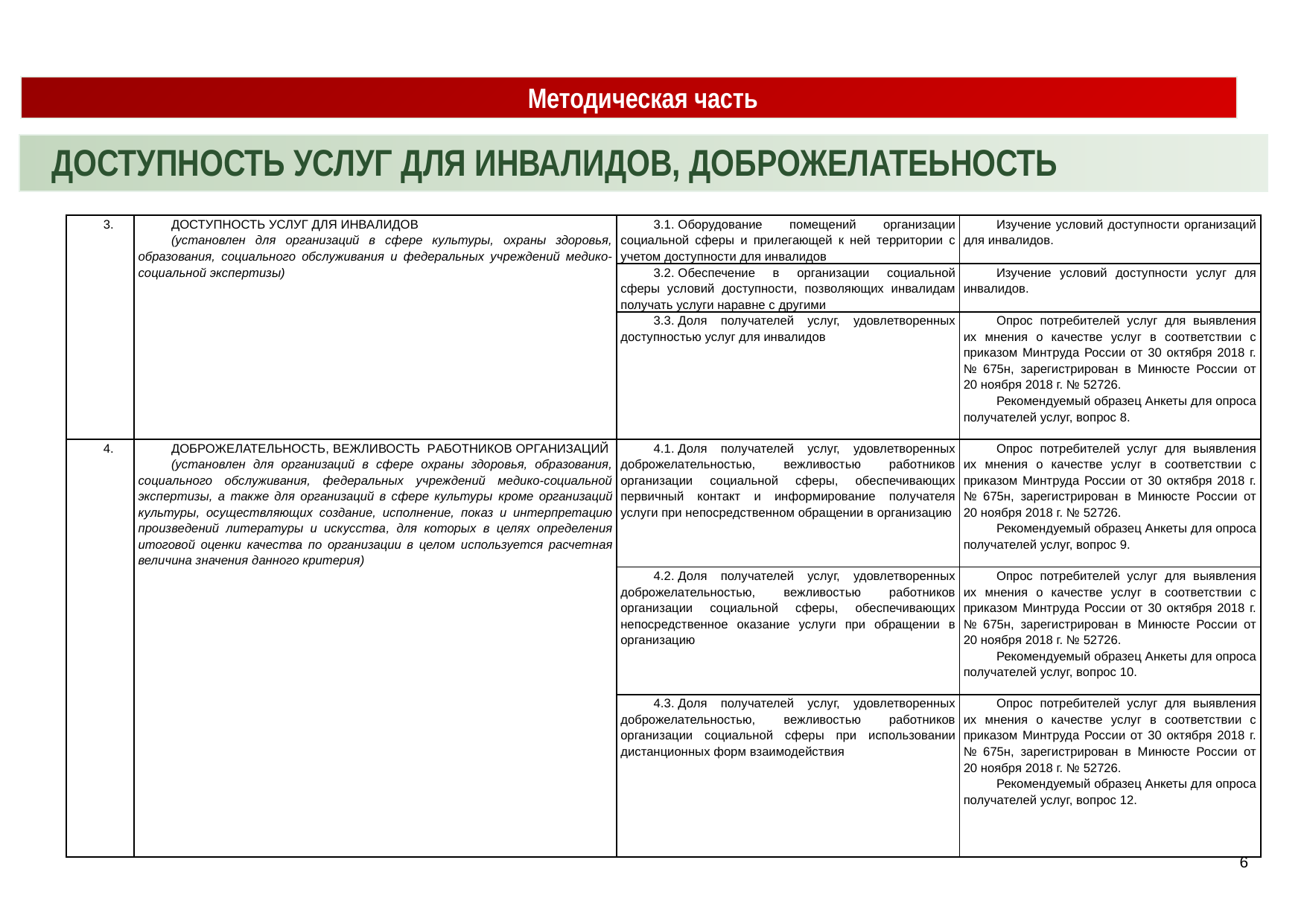

Методическая часть

ДОСТУПНОСТЬ УСЛУГ ДЛЯ ИНВАЛИДОВ, ДОБРОЖЕЛАТЕЬНОСТЬ
| 3. | ДОСТУПНОСТЬ УСЛУГ ДЛЯ ИНВАЛИДОВ (установлен для организаций в сфере культуры, охраны здоровья, образования, социального обслуживания и федеральных учреждений медико-социальной экспертизы) | 3.1. Оборудование помещений организации социальной сферы и прилегающей к ней территории с учетом доступности для инвалидов | Изучение условий доступности организаций для инвалидов. |
| --- | --- | --- | --- |
|  |  | 3.2. Обеспечение в организации социальной сферы условий доступности, позволяющих инвалидам получать услуги наравне с другими | Изучение условий доступности услуг для инвалидов. |
|  |  | 3.3. Доля получателей услуг, удовлетворенных доступностью услуг для инвалидов | Опрос потребителей услуг для выявления их мнения о качестве услуг в соответствии с приказом Минтруда России от 30 октября 2018 г. № 675н, зарегистрирован в Минюсте России от 20 ноября 2018 г. № 52726. Рекомендуемый образец Анкеты для опроса получателей услуг, вопрос 8. |
| 4. | ДОБРОЖЕЛАТЕЛЬНОСТЬ, ВЕЖЛИВОСТЬ РАБОТНИКОВ ОРГАНИЗАЦИЙ (установлен для организаций в сфере охраны здоровья, образования, социального обслуживания, федеральных учреждений медико-социальной экспертизы, а также для организаций в сфере культуры кроме организаций культуры, осуществляющих создание, исполнение, показ и интерпретацию произведений литературы и искусства, для которых в целях определения итоговой оценки качества по организации в целом используется расчетная величина значения данного критерия) | 4.1. Доля получателей услуг, удовлетворенных доброжелательностью, вежливостью работников организации социальной сферы, обеспечивающих первичный контакт и информирование получателя услуги при непосредственном обращении в организацию | Опрос потребителей услуг для выявления их мнения о качестве услуг в соответствии с приказом Минтруда России от 30 октября 2018 г. № 675н, зарегистрирован в Минюсте России от 20 ноября 2018 г. № 52726. Рекомендуемый образец Анкеты для опроса получателей услуг, вопрос 9. |
|  |  | 4.2. Доля получателей услуг, удовлетворенных доброжелательностью, вежливостью работников организации социальной сферы, обеспечивающих непосредственное оказание услуги при обращении в организацию | Опрос потребителей услуг для выявления их мнения о качестве услуг в соответствии с приказом Минтруда России от 30 октября 2018 г. № 675н, зарегистрирован в Минюсте России от 20 ноября 2018 г. № 52726. Рекомендуемый образец Анкеты для опроса получателей услуг, вопрос 10. |
|  |  | 4.3. Доля получателей услуг, удовлетворенных доброжелательностью, вежливостью работников организации социальной сферы при использовании дистанционных форм взаимодействия | Опрос потребителей услуг для выявления их мнения о качестве услуг в соответствии с приказом Минтруда России от 30 октября 2018 г. № 675н, зарегистрирован в Минюсте России от 20 ноября 2018 г. № 52726. Рекомендуемый образец Анкеты для опроса получателей услуг, вопрос 12. |
6